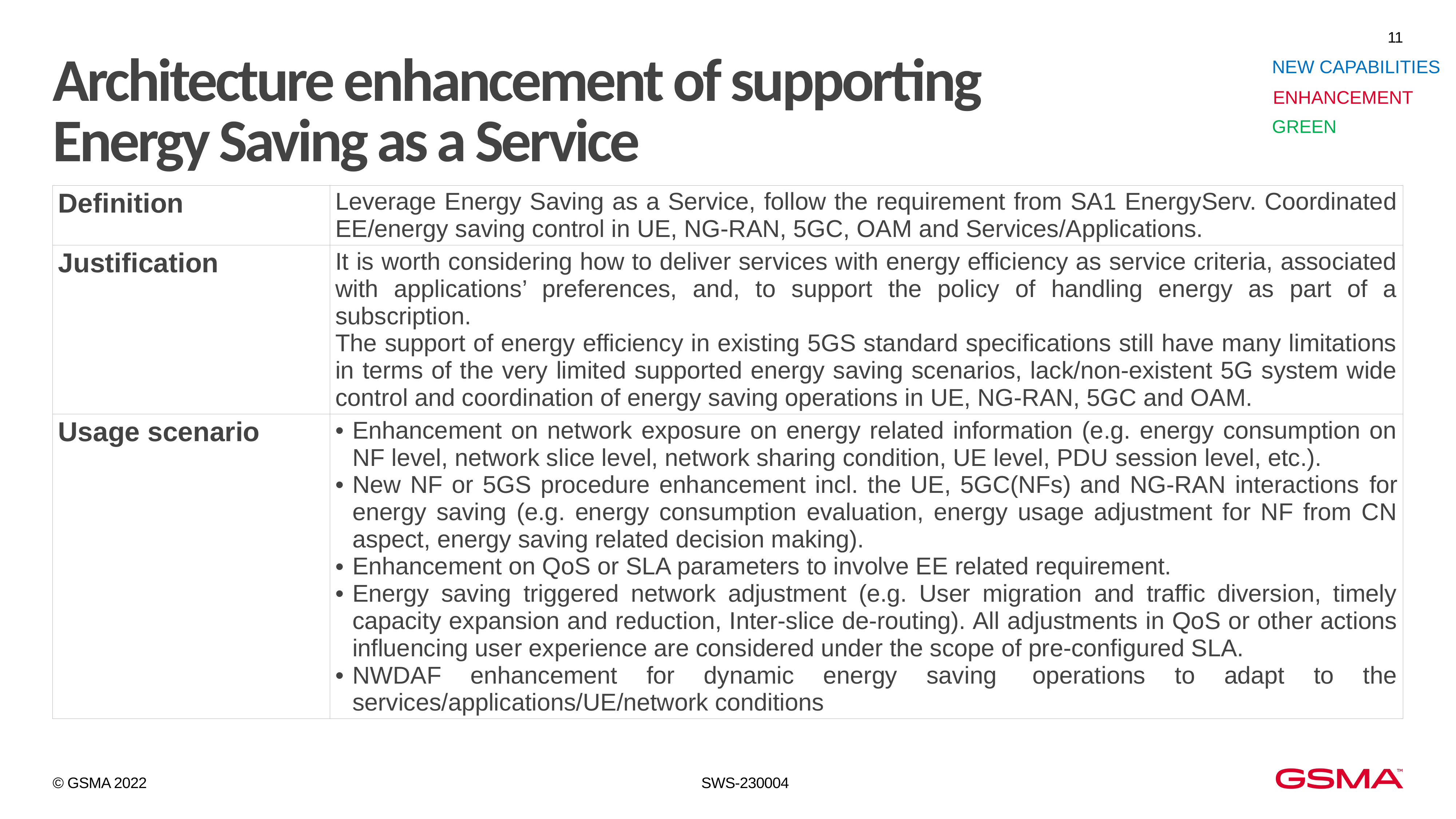

11
# Architecture enhancement of supporting Energy Saving as a Service
NEW CAPABILITIES
ENHANCEMENT
GREEN
| Definition | Leverage Energy Saving as a Service, follow the requirement from SA1 EnergyServ. Coordinated EE/energy saving control in UE, NG-RAN, 5GC, OAM and Services/Applications. |
| --- | --- |
| Justification | It is worth considering how to deliver services with energy efficiency as service criteria, associated with applications’ preferences, and, to support the policy of handling energy as part of a subscription. The support of energy efficiency in existing 5GS standard specifications still have many limitations in terms of the very limited supported energy saving scenarios, lack/non-existent 5G system wide control and coordination of energy saving operations in UE, NG-RAN, 5GC and OAM. |
| Usage scenario | Enhancement on network exposure on energy related information (e.g. energy consumption on NF level, network slice level, network sharing condition, UE level, PDU session level, etc.). New NF or 5GS procedure enhancement incl. the UE, 5GC(NFs) and NG-RAN interactions for energy saving (e.g. energy consumption evaluation, energy usage adjustment for NF from CN aspect, energy saving related decision making). Enhancement on QoS or SLA parameters to involve EE related requirement. Energy saving triggered network adjustment (e.g. User migration and traffic diversion, timely capacity expansion and reduction, Inter-slice de-routing). All adjustments in QoS or other actions influencing user experience are considered under the scope of pre-configured SLA. NWDAF enhancement for dynamic energy saving  operations to adapt to the services/applications/UE/network conditions |
© GSMA 2022